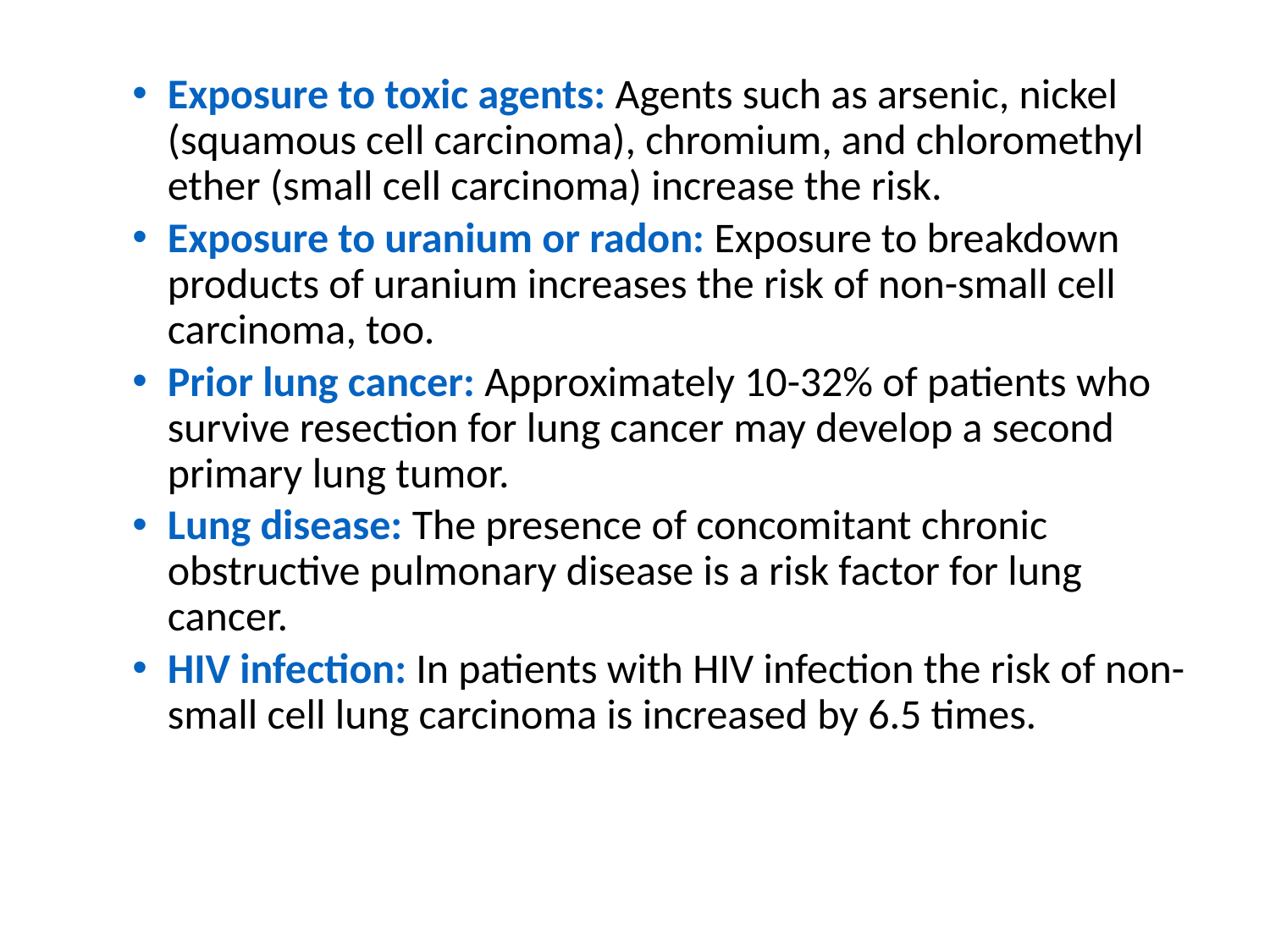

Exposure to toxic agents: Agents such as arsenic, nickel (squamous cell carcinoma), chromium, and chloromethyl ether (small cell carcinoma) increase the risk.
Exposure to uranium or radon: Exposure to breakdown products of uranium increases the risk of non-small cell carcinoma, too.
Prior lung cancer: Approximately 10-32% of patients who survive resection for lung cancer may develop a second primary lung tumor.
Lung disease: The presence of concomitant chronic obstructive pulmonary disease is a risk factor for lung cancer.
HIV infection: In patients with HIV infection the risk of non-small cell lung carcinoma is increased by 6.5 times.